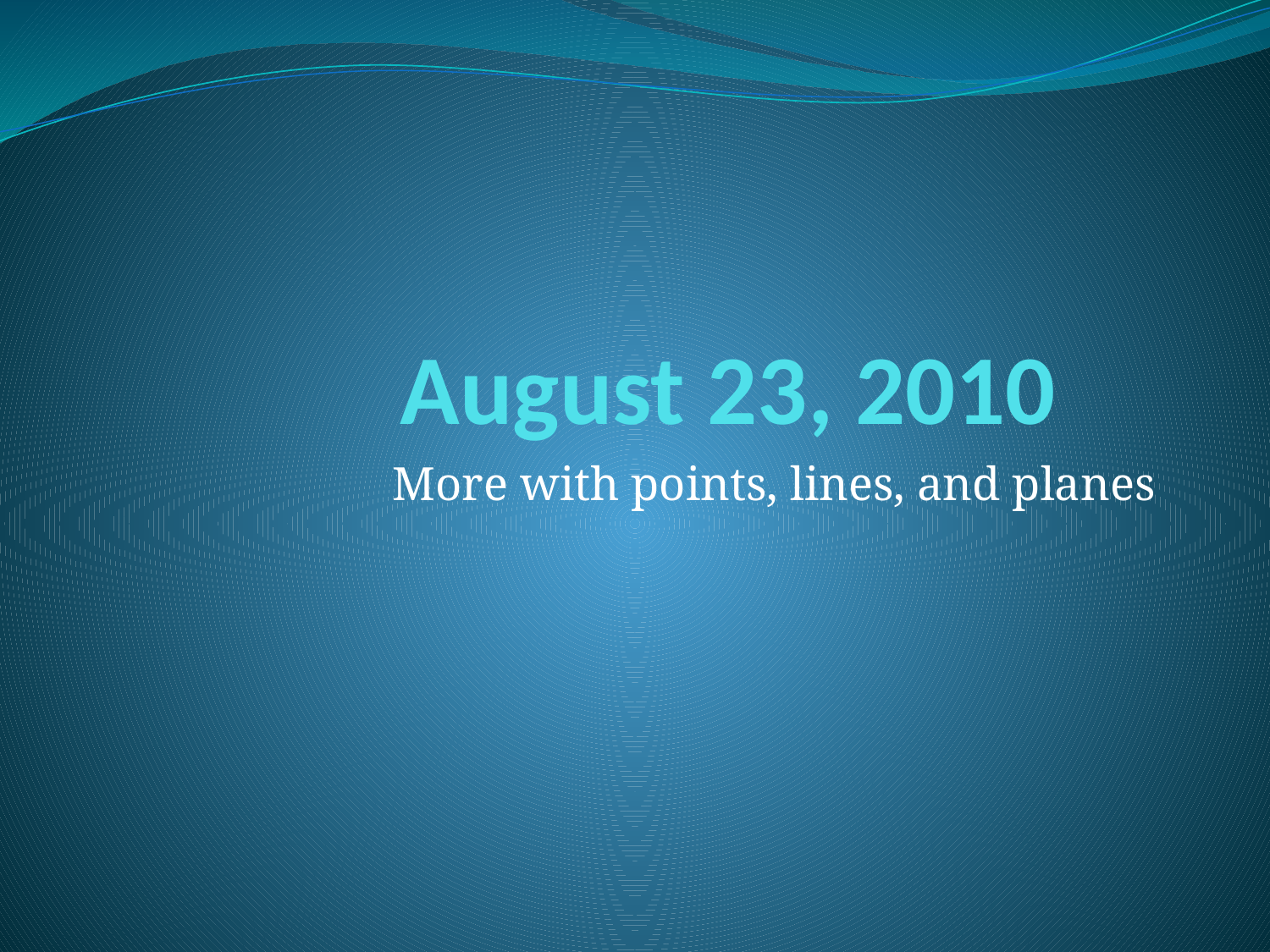

# August 23, 2010
More with points, lines, and planes